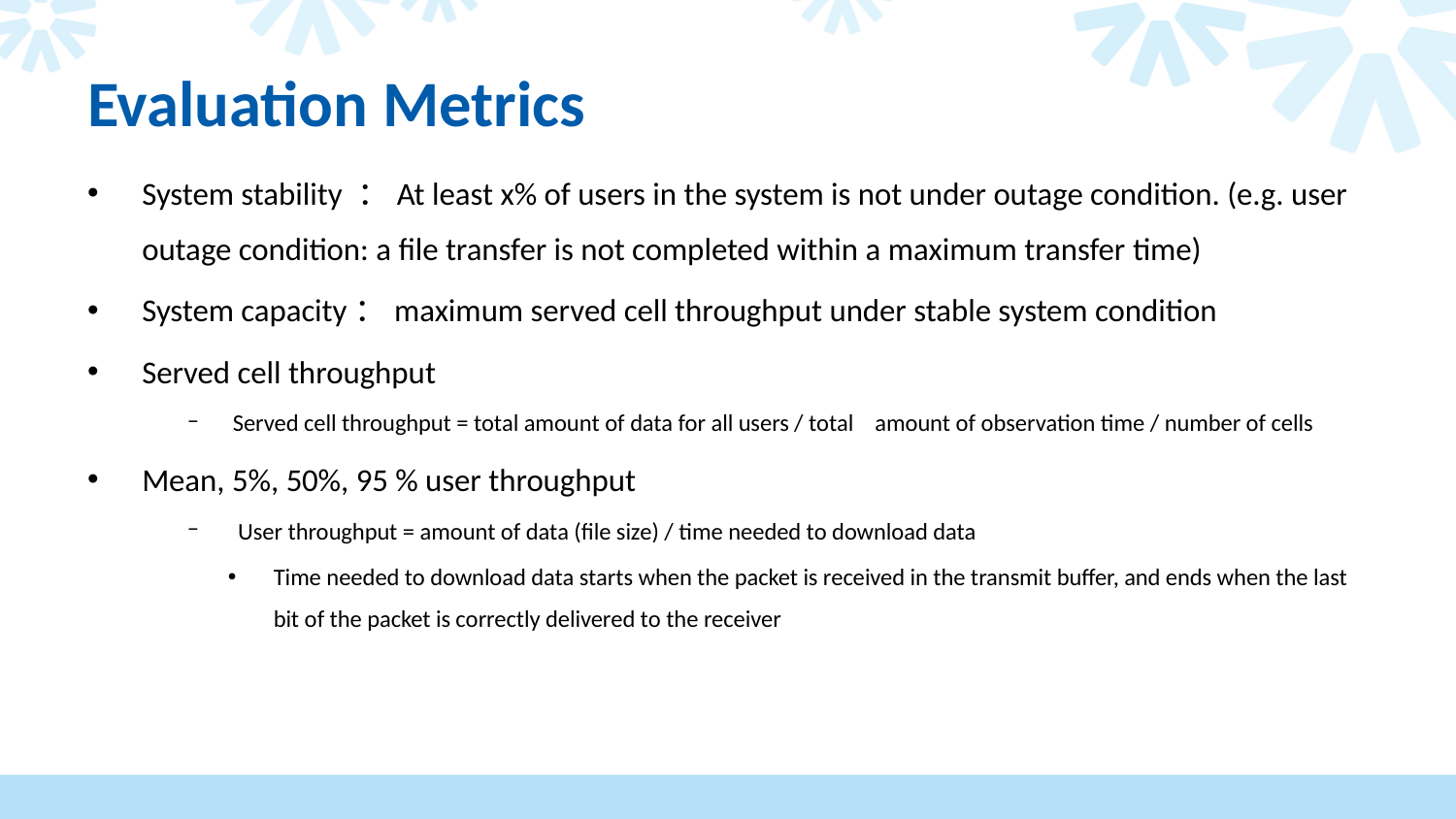

# Evaluation Metrics
System stability ：At least x% of users in the system is not under outage condition. (e.g. user outage condition: a file transfer is not completed within a maximum transfer time)
System capacity：maximum served cell throughput under stable system condition
Served cell throughput
Served cell throughput = total amount of data for all users / total    amount of observation time / number of cells
Mean, 5%, 50%, 95 % user throughput
 User throughput = amount of data (file size) / time needed to download data
Time needed to download data starts when the packet is received in the transmit buffer, and ends when the last bit of the packet is correctly delivered to the receiver